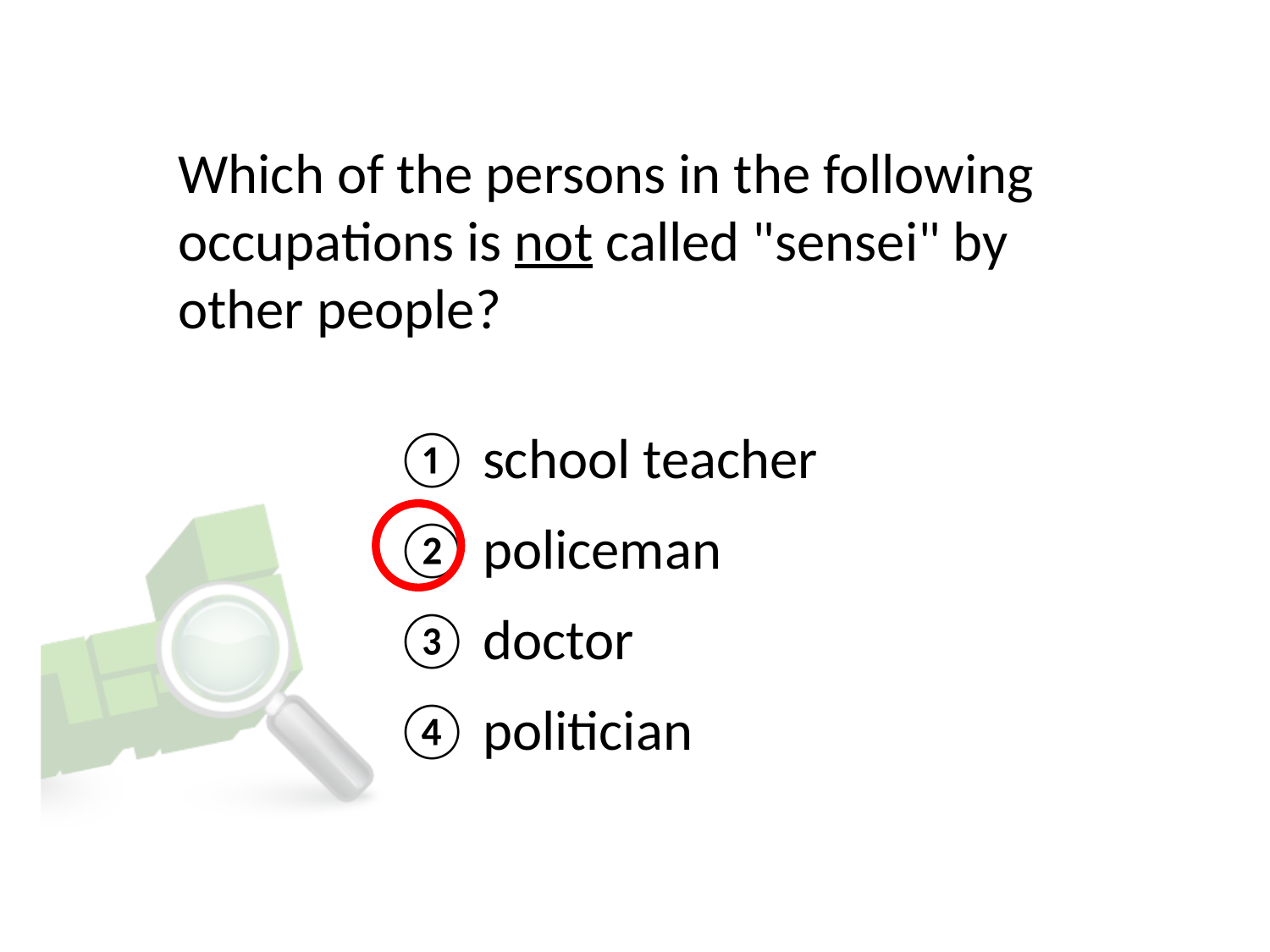

# Which of the persons in the following occupations is not called "sensei" by other people?
① school teacher
② policeman
③ doctor
④ politician